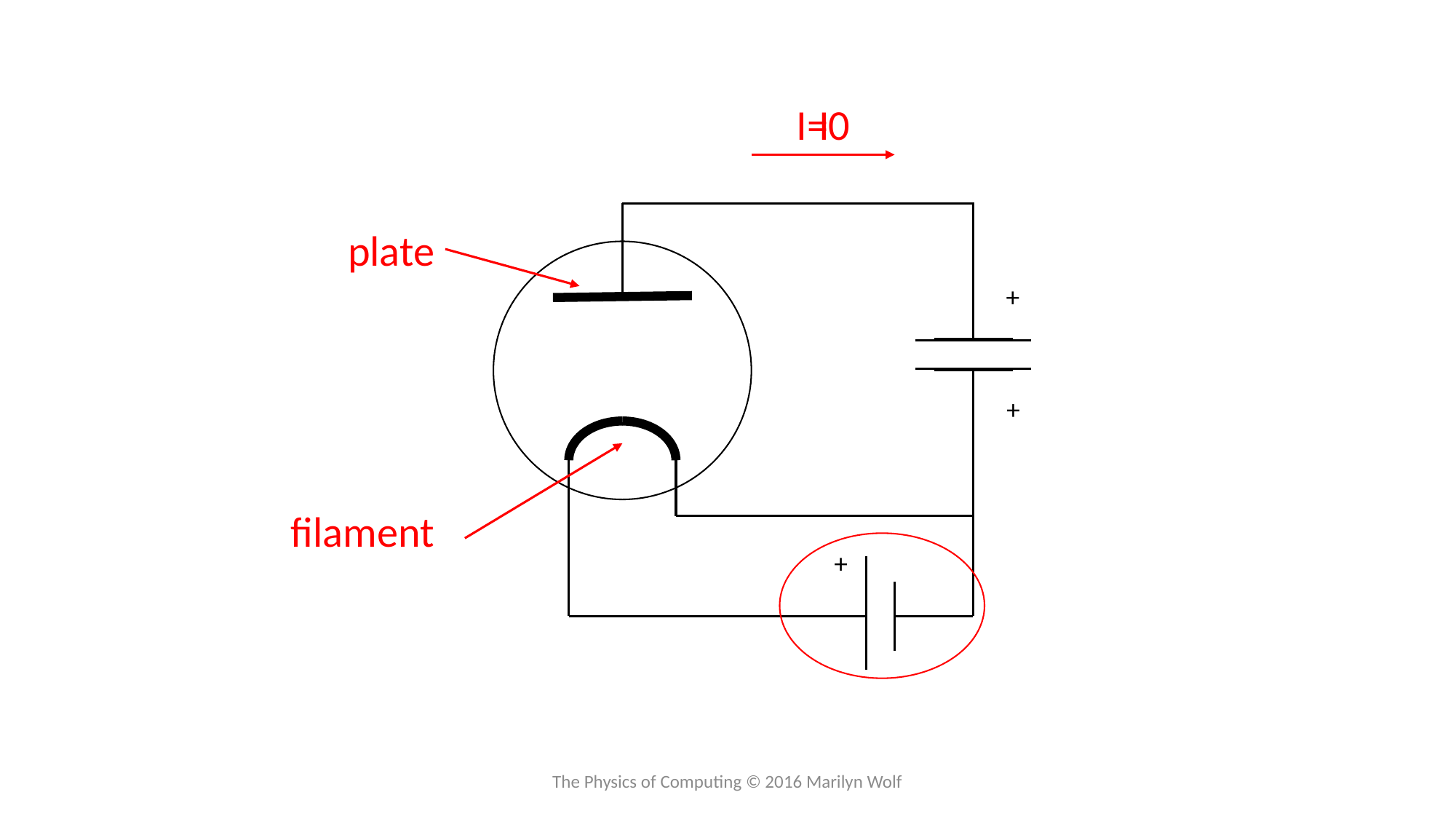

I=0
I
plate

+
+

filament

+
The Physics of Computing © 2016 Marilyn Wolf